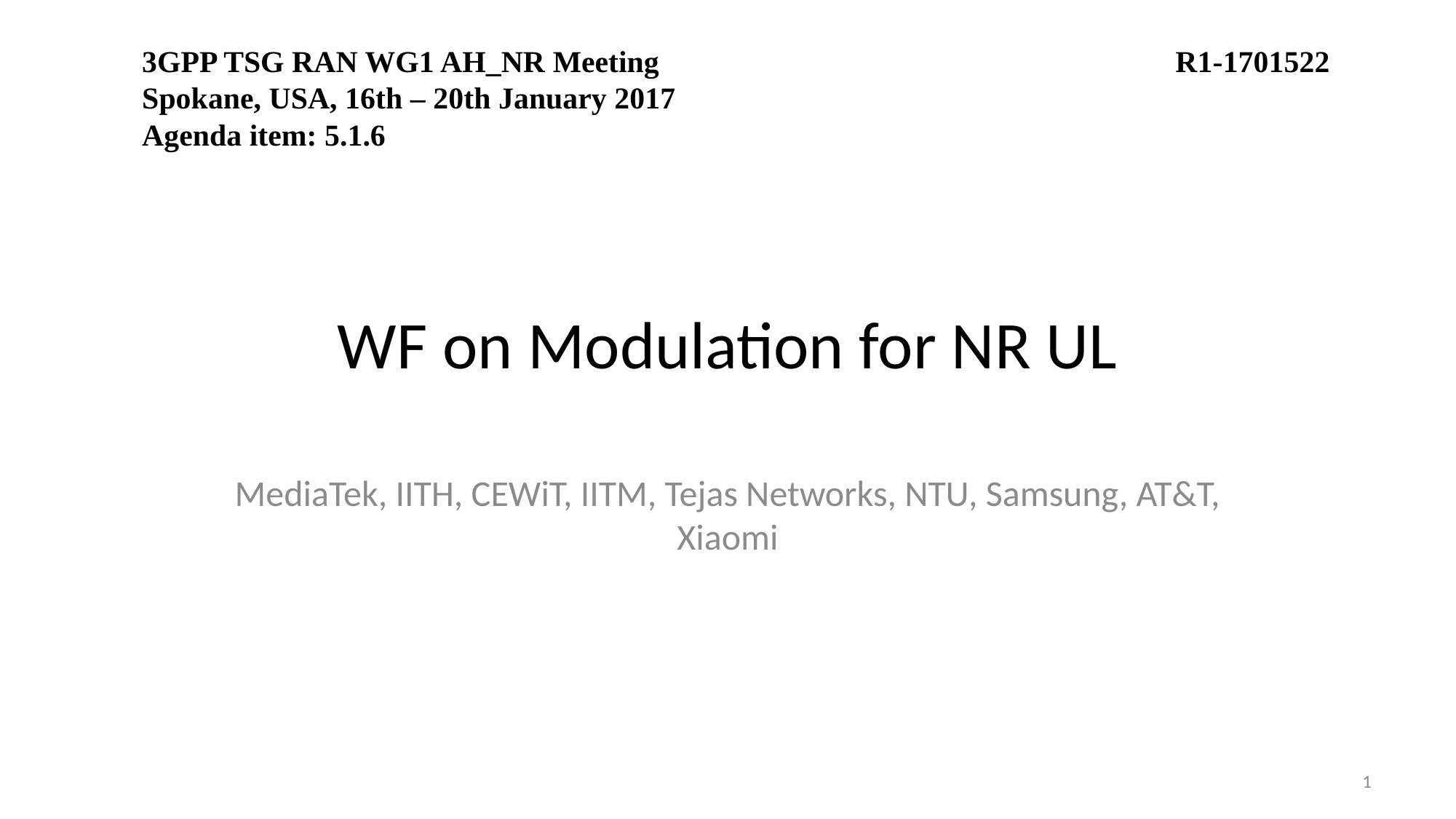

3GPP TSG RAN WG1 AH_NR Meeting				                     R1-1701522
Spokane, USA, 16th – 20th January 2017
Agenda item: 5.1.6
# WF on Modulation for NR UL
MediaTek, IITH, CEWiT, IITM, Tejas Networks, NTU, Samsung, AT&T, Xiaomi
1